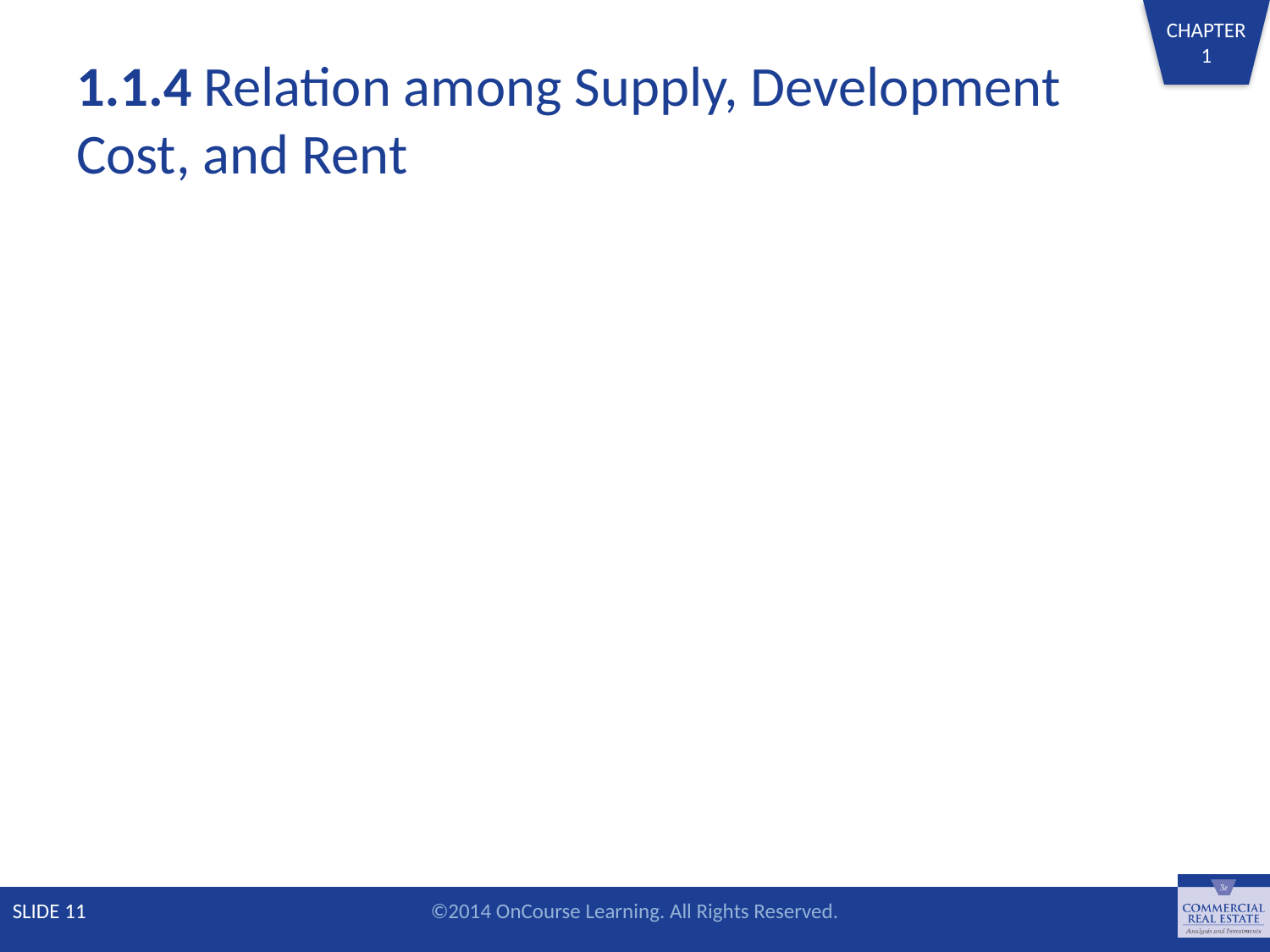

# 1.1.4	Relation among Supply, Development Cost, and Rent

SLIDE 11